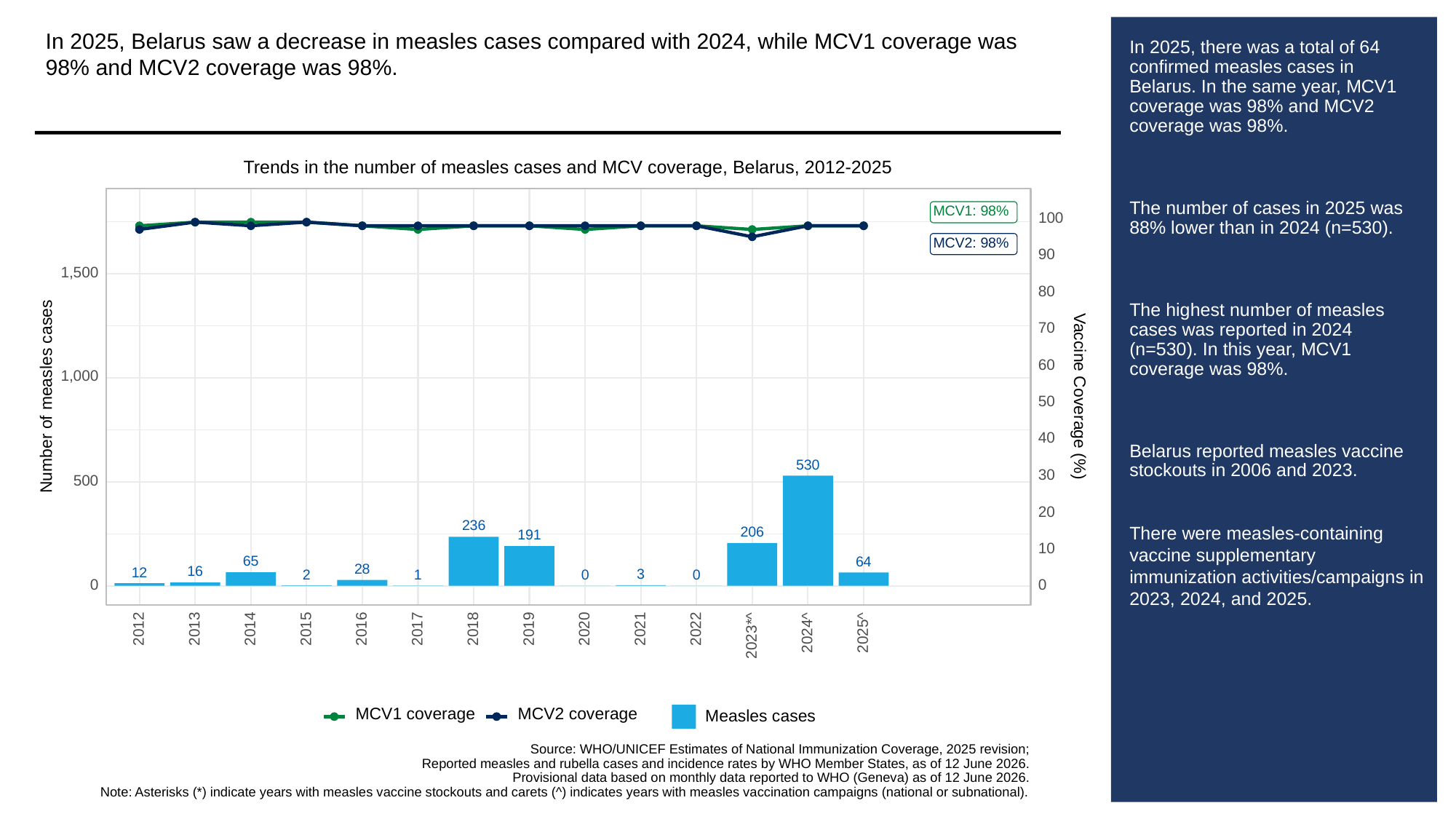

In 2025, Belarus saw a decrease in measles cases compared with 2024, while MCV1 coverage was 98% and MCV2 coverage was 98%.
# In 2025, there was a total of 64 confirmed measles cases in Belarus. In the same year, MCV1 coverage was 98% and MCV2 coverage was 98%.

The number of cases in 2025 was 88% lower than in 2024 (n=530).

The highest number of measles cases was reported in 2024 (n=530). In this year, MCV1 coverage was 98%.

Belarus reported measles vaccine stockouts in 2006 and 2023.

There were measles-containing vaccine supplementary immunization activities/campaigns in 2023, 2024, and 2025.

Trends in the number of measles cases and MCV coverage, Belarus, 2012-2025

MCV1: 98%
100

MCV2: 98%
90
1,500

80
70

60
1,000

Vaccine Coverage (%)
Number of measles cases
50

40
530
30

500

20
236
206
191

10

65
64
28
16
12
3
2
1
0
0

0
0

2013
2012
2014
2015
2016
2017
2018
2019
2020
2021
2022
2024^
2025^
2023*^

MCV1 coverage
MCV2 coverage
Measles cases

Source: WHO/UNICEF Estimates of National Immunization Coverage, 2025 revision;
Reported measles and rubella cases and incidence rates by WHO Member States, as of 12 June 2026.
Provisional data based on monthly data reported to WHO (Geneva) as of 12 June 2026.
Note: Asterisks (*) indicate years with measles vaccine stockouts and carets (^) indicates years with measles vaccination campaigns (national or subnational).